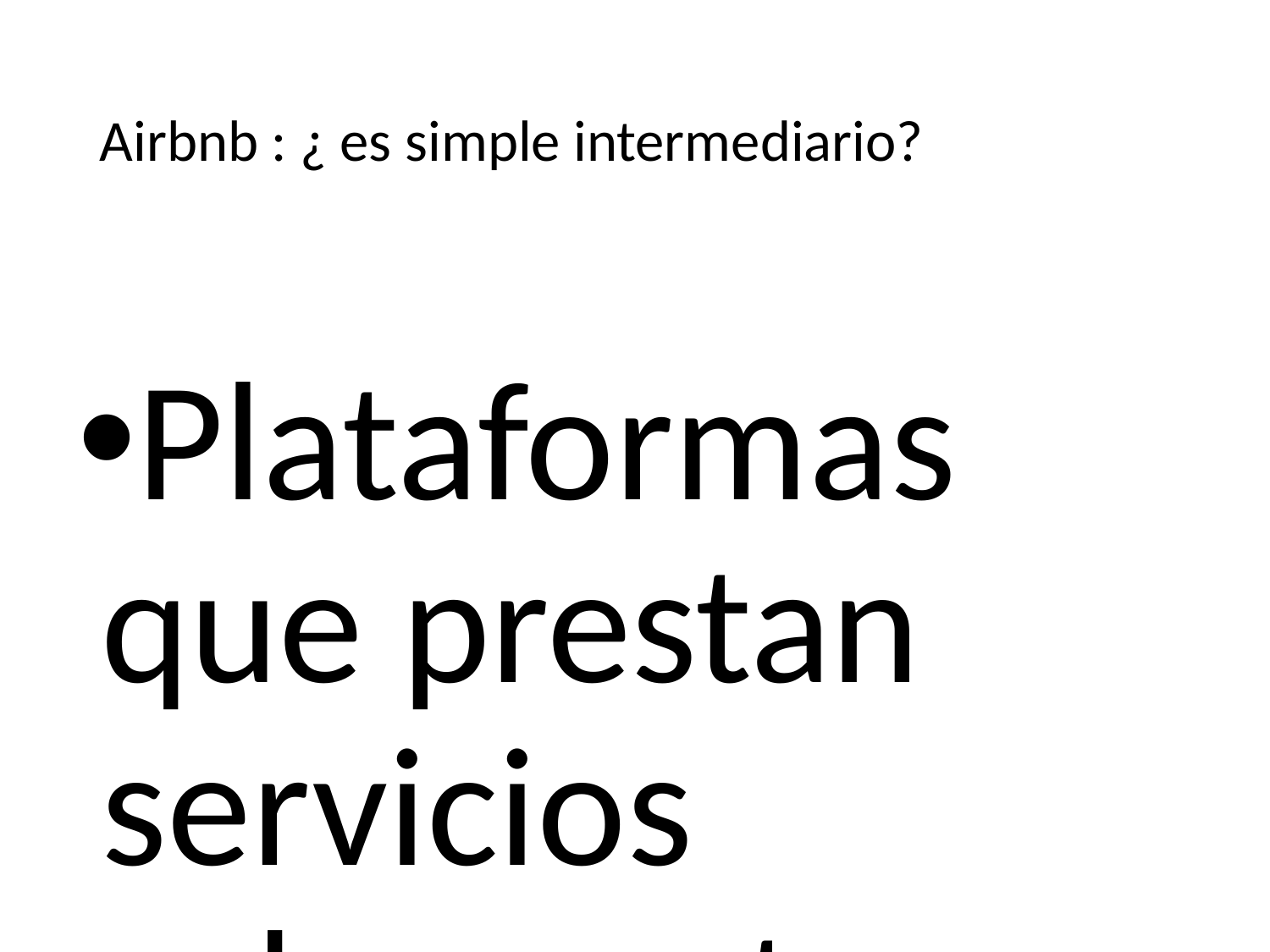

Airbnb : ¿ es simple intermediario?

Plataformas que prestan servicios subyacentes.

Airbnb aspectos comerciales  “ positivos “ para el propietario.

Aspectos  negativos. La combinación con lo informal.

¿Regular al intermediario o a la prestación?

Obstáculos y consecuencias .

Aspectos impositivos?